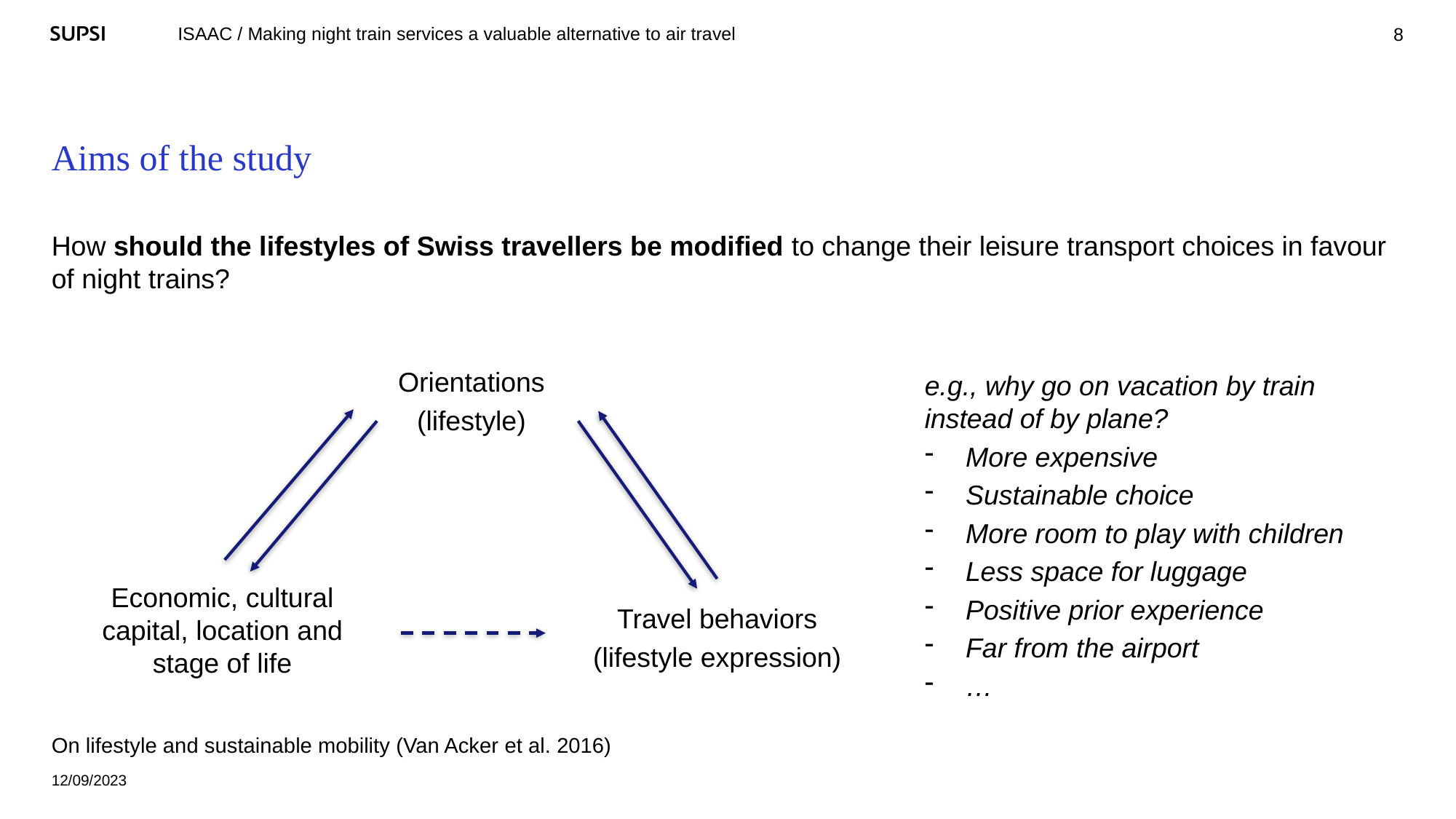

8
# Aims of the study
How should the lifestyles of Swiss travellers be modified to change their leisure transport choices in favour of night trains?

Orientations
(lifestyle)

e.g., why go on vacation by train instead of by plane?
More expensive
Sustainable choice
More room to play with children
Less space for luggage
Positive prior experience
Far from the airport
…

Economic, cultural capital, location and stage of life

Travel behaviors
(lifestyle expression)

On lifestyle and sustainable mobility (Van Acker et al. 2016)

12/09/2023